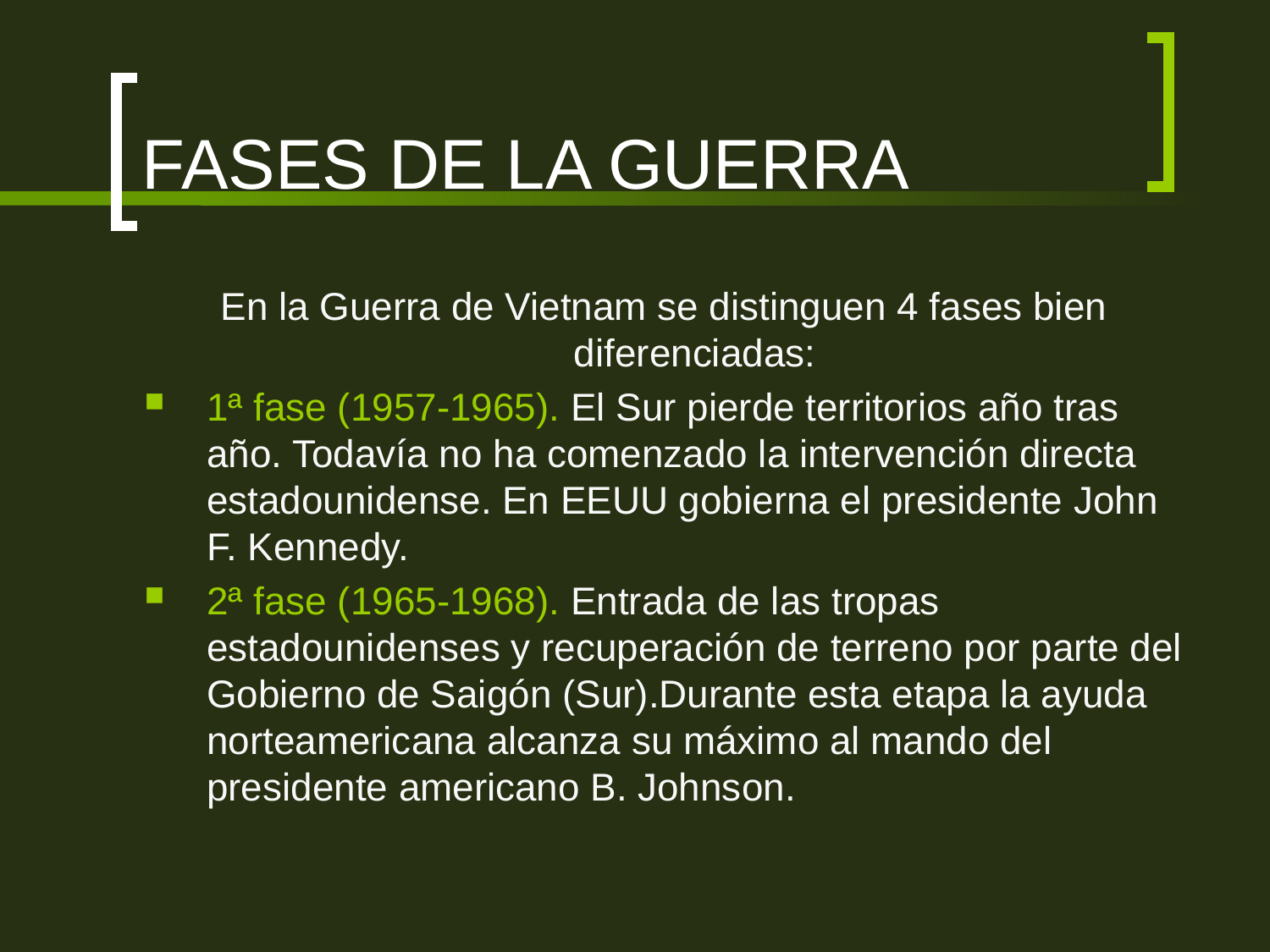

# FASES DE LA GUERRA
En la Guerra de Vietnam se distinguen 4 fases bien diferenciadas:
1ª fase (1957-1965). El Sur pierde territorios año tras año. Todavía no ha comenzado la intervención directa estadounidense. En EEUU gobierna el presidente John F. Kennedy.
2ª fase (1965-1968). Entrada de las tropas estadounidenses y recuperación de terreno por parte del Gobierno de Saigón (Sur).Durante esta etapa la ayuda norteamericana alcanza su máximo al mando del presidente americano B. Johnson.